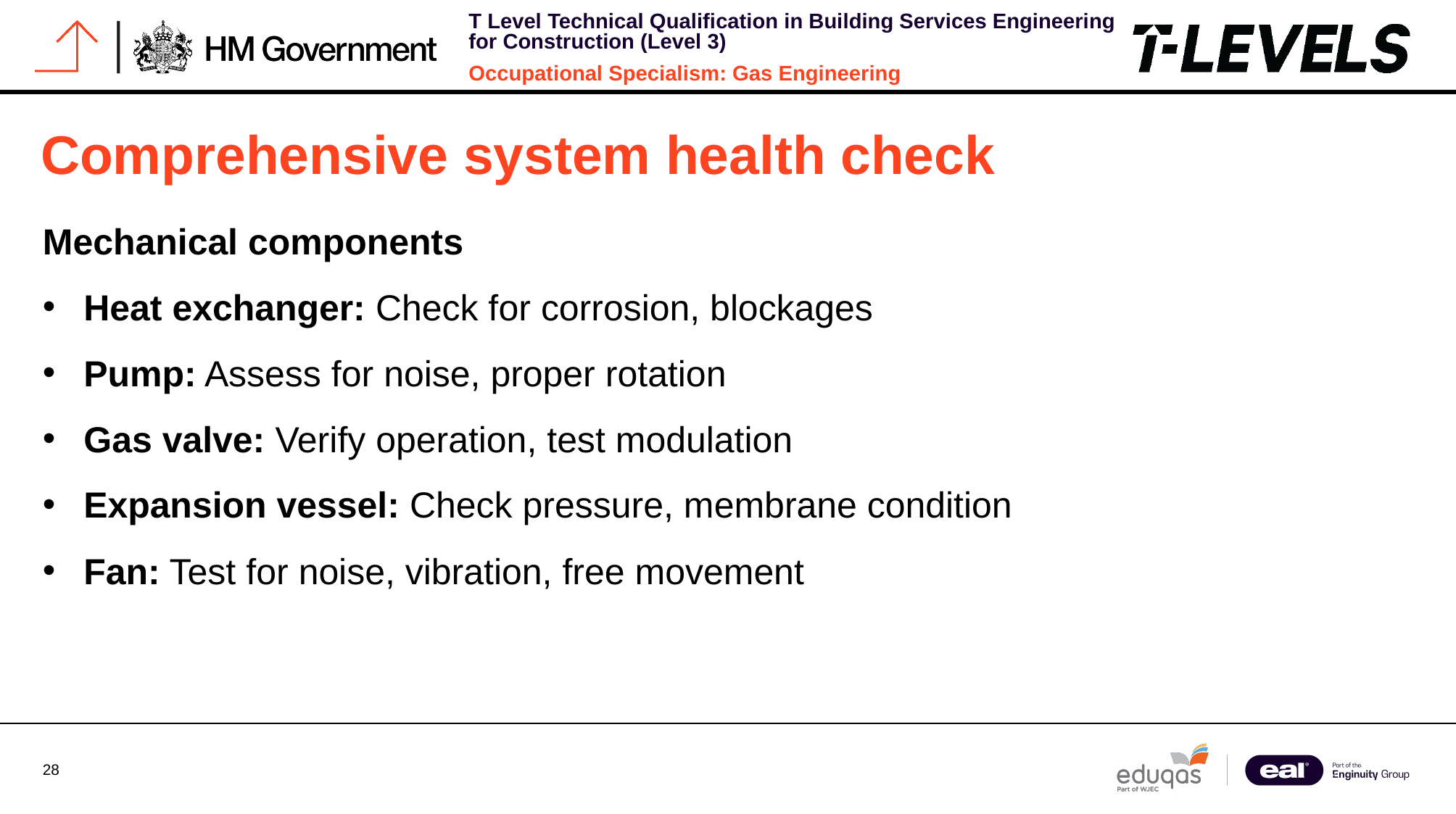

# Comprehensive system health check
Mechanical components
Heat exchanger: Check for corrosion, blockages
Pump: Assess for noise, proper rotation
Gas valve: Verify operation, test modulation
Expansion vessel: Check pressure, membrane condition
Fan: Test for noise, vibration, free movement